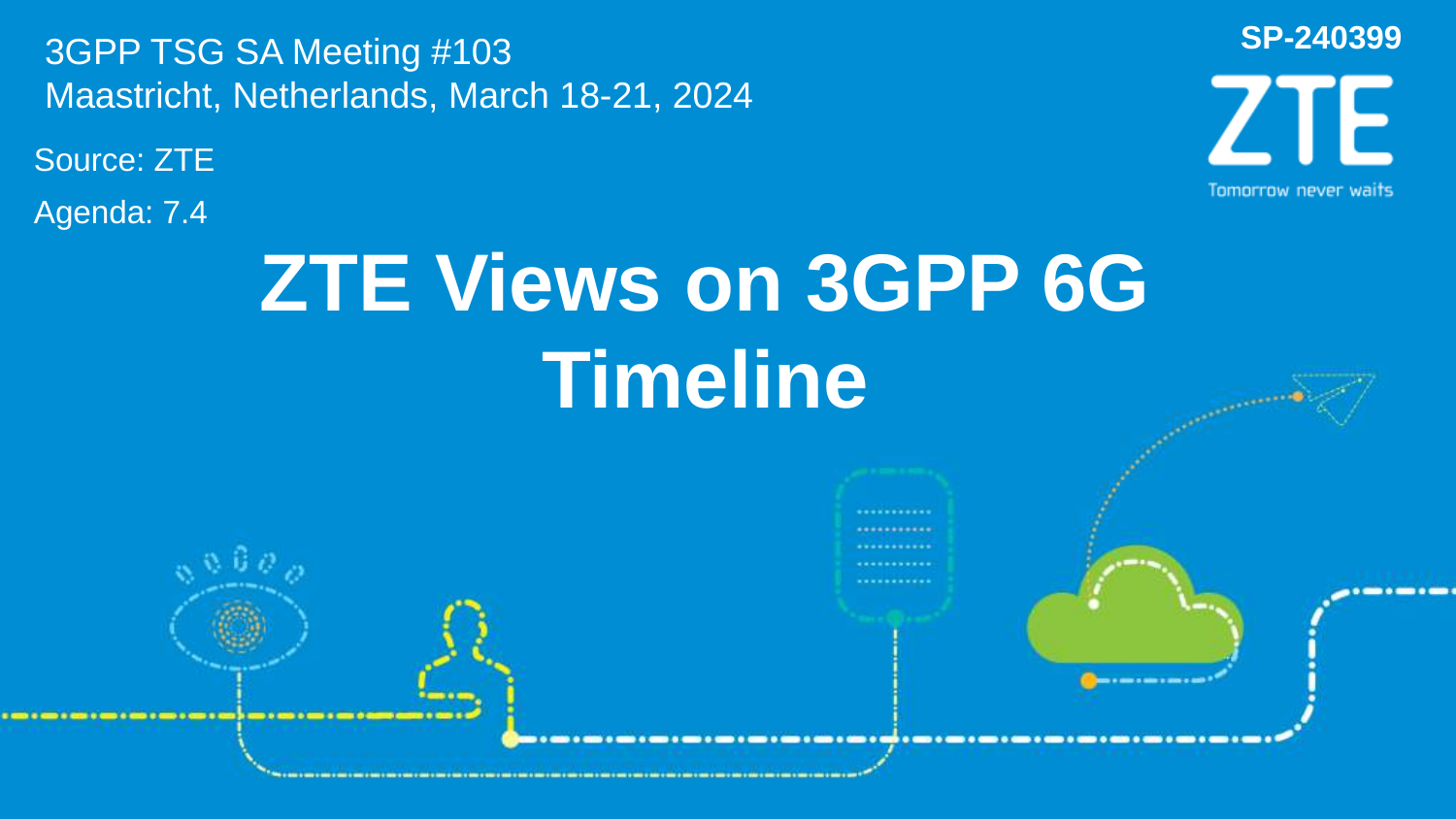

SP-240399
3GPP TSG SA Meeting #103
Maastricht, Netherlands, March 18-21, 2024

Source: ZTE
Agenda: 7.4

ZTE Views on 3GPP 6G Timeline